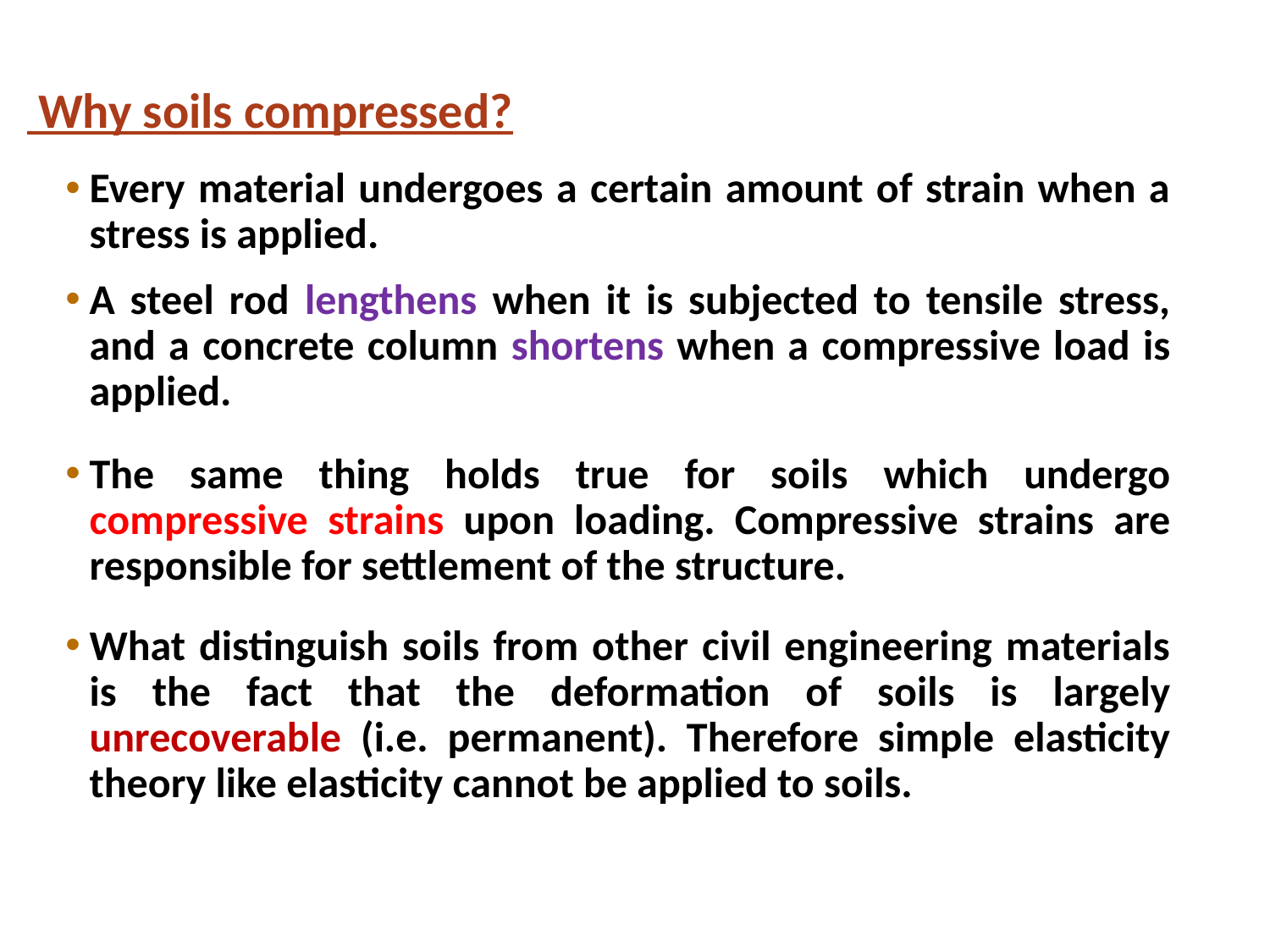

Why soils compressed?
Every material undergoes a certain amount of strain when a stress is applied.
A steel rod lengthens when it is subjected to tensile stress, and a concrete column shortens when a compressive load is applied.
The same thing holds true for soils which undergo compressive strains upon loading. Compressive strains are responsible for settlement of the structure.
What distinguish soils from other civil engineering materials is the fact that the deformation of soils is largely unrecoverable (i.e. permanent). Therefore simple elasticity theory like elasticity cannot be applied to soils.